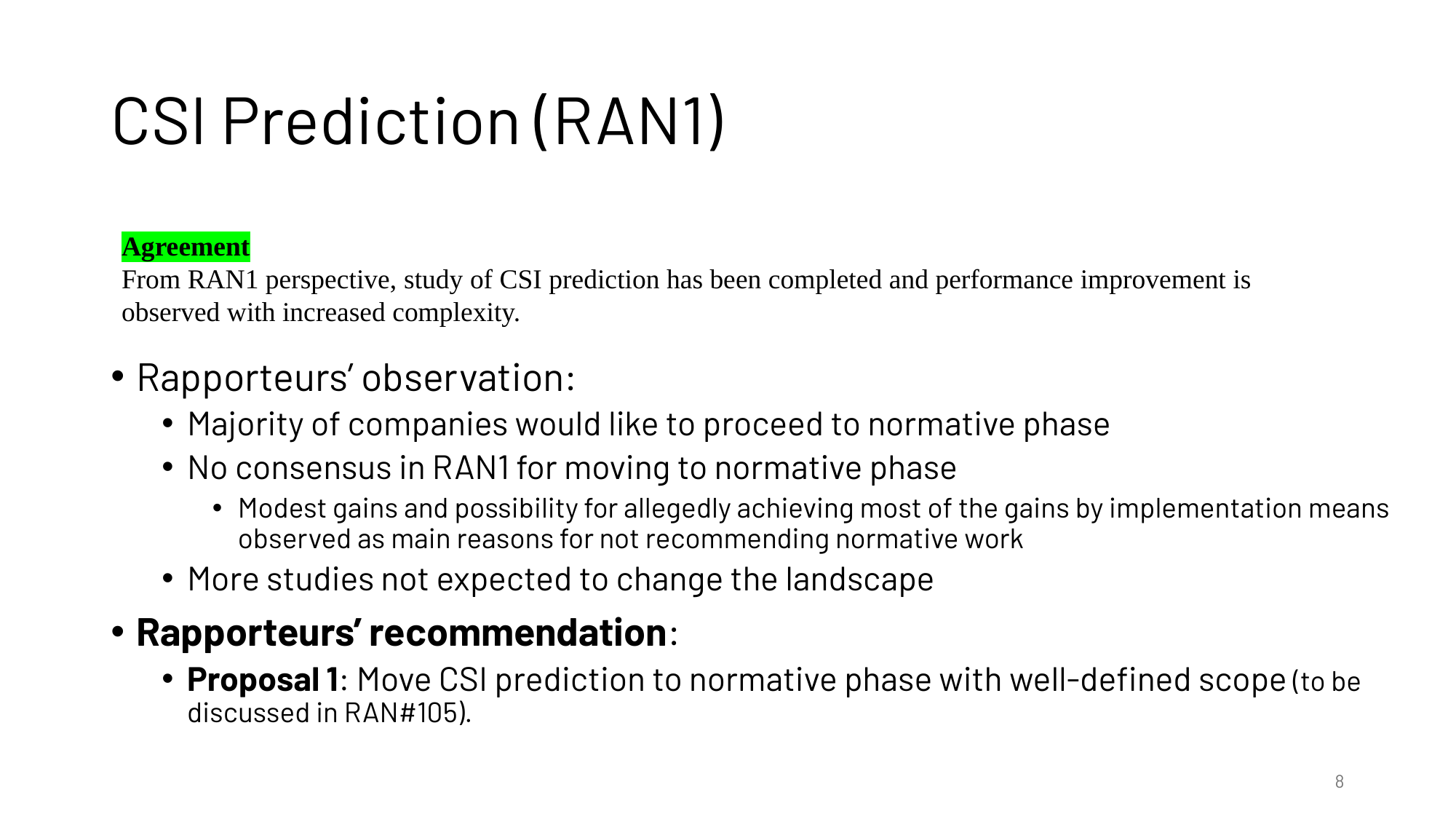

# CSI Prediction (RAN1)
Agreement
From RAN1 perspective, study of CSI prediction has been completed and performance improvement is observed with increased complexity.

Rapporteurs’ observation:
Majority of companies would like to proceed to normative phase
No consensus in RAN1 for moving to normative phase
Modest gains and possibility for allegedly achieving most of the gains by implementation means observed as main reasons for not recommending normative work
More studies not expected to change the landscape
Rapporteurs’ recommendation:
Proposal 1: Move CSI prediction to normative phase with well-defined scope (to be discussed in RAN#105).
8